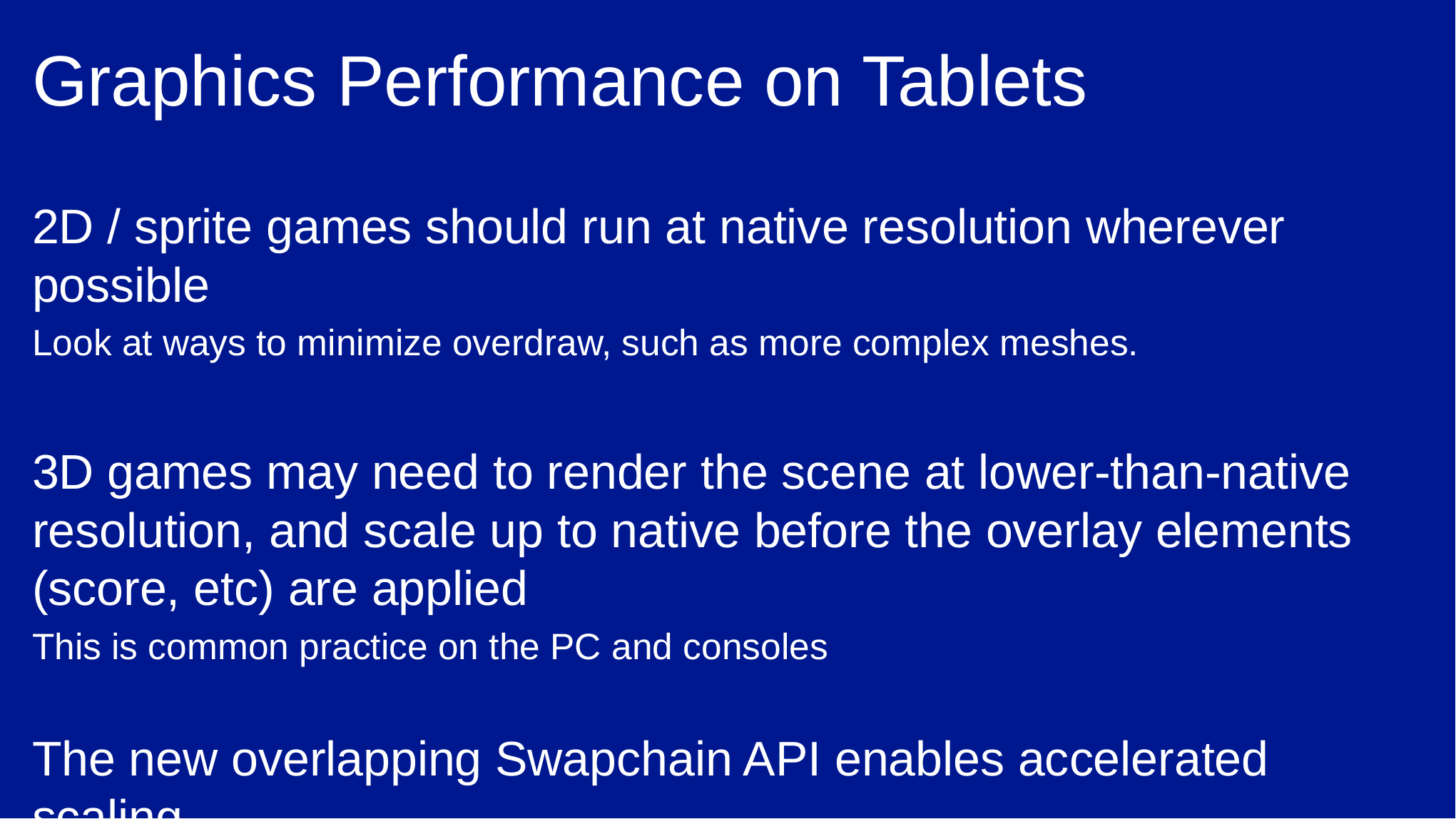

# Graphics Performance on Tablets
2D / sprite games should run at native resolution wherever possible
Look at ways to minimize overdraw, such as more complex meshes.

3D games may need to render the scene at lower-than-native resolution, and scale up to native before the overlay elements (score, etc) are applied
This is common practice on the PC and consoles

The new overlapping Swapchain API enables accelerated scaling
As we’ll see later